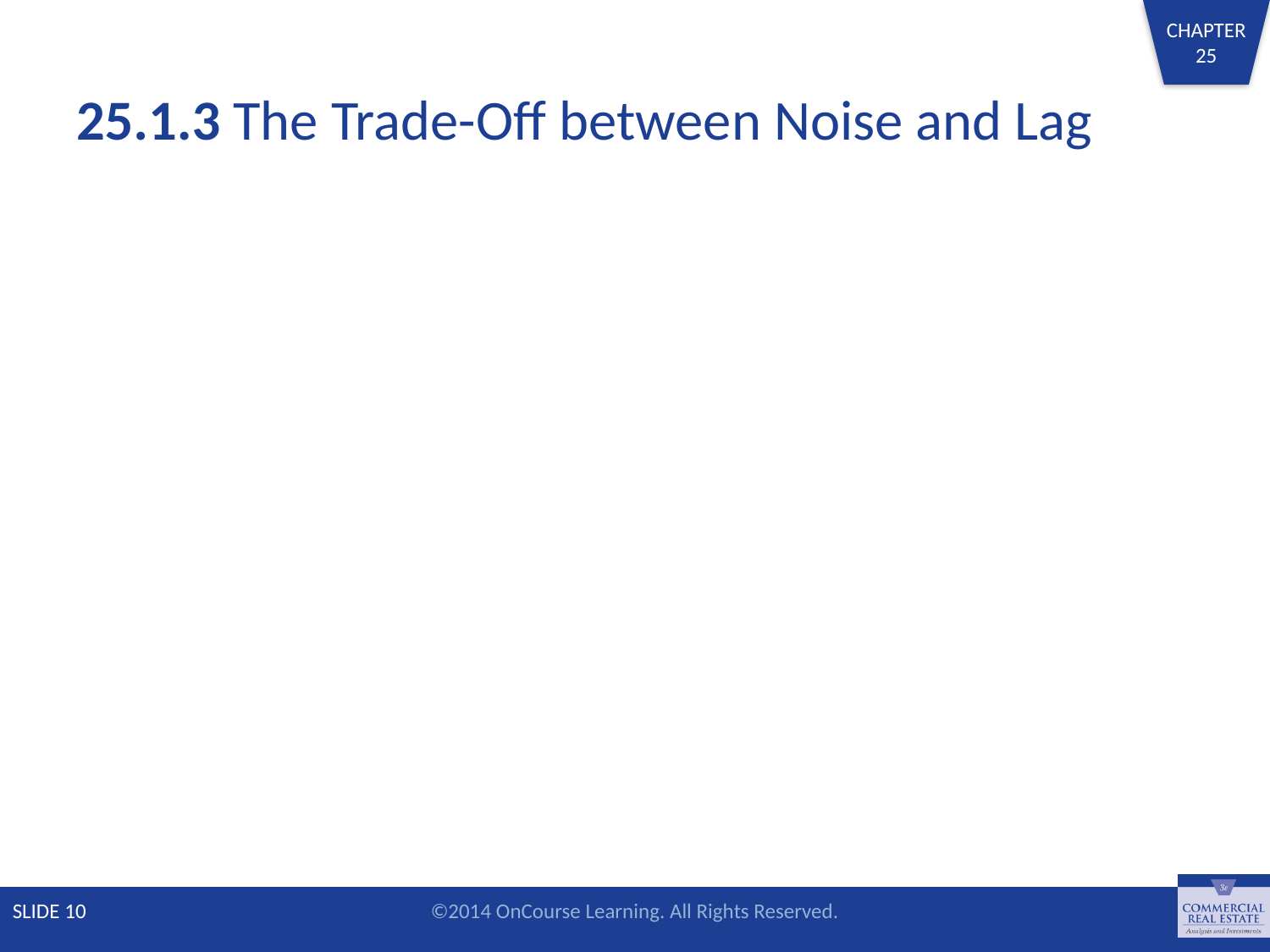

# 25.1.3 The Trade-Off between Noise and Lag

SLIDE 10